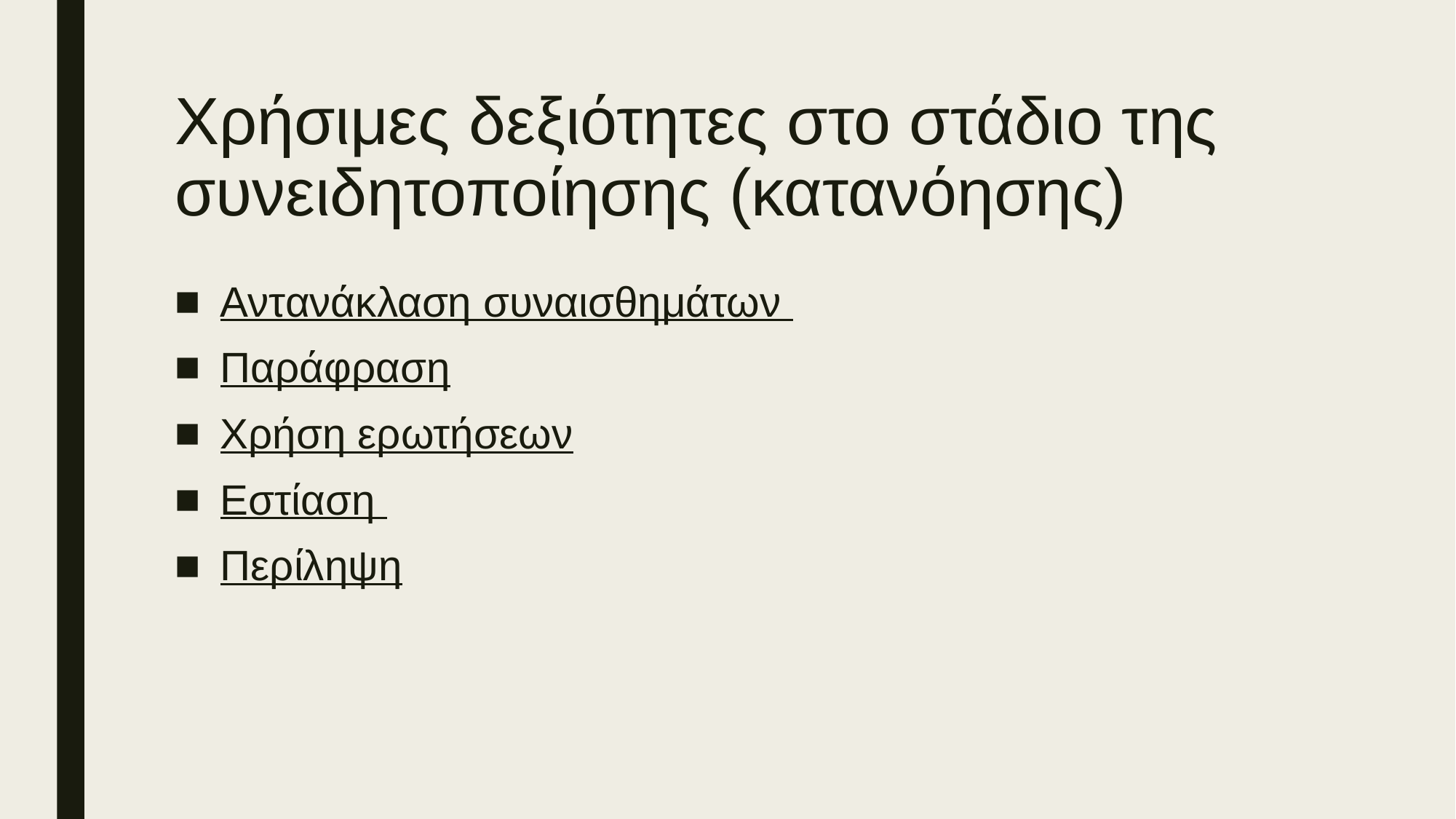

# Χρήσιμες δεξιότητες στο στάδιο της συνειδητοποίησης (κατανόησης)
Αντανάκλαση συναισθημάτων
Παράφραση
Χρήση ερωτήσεων
Εστίαση
Περίληψη